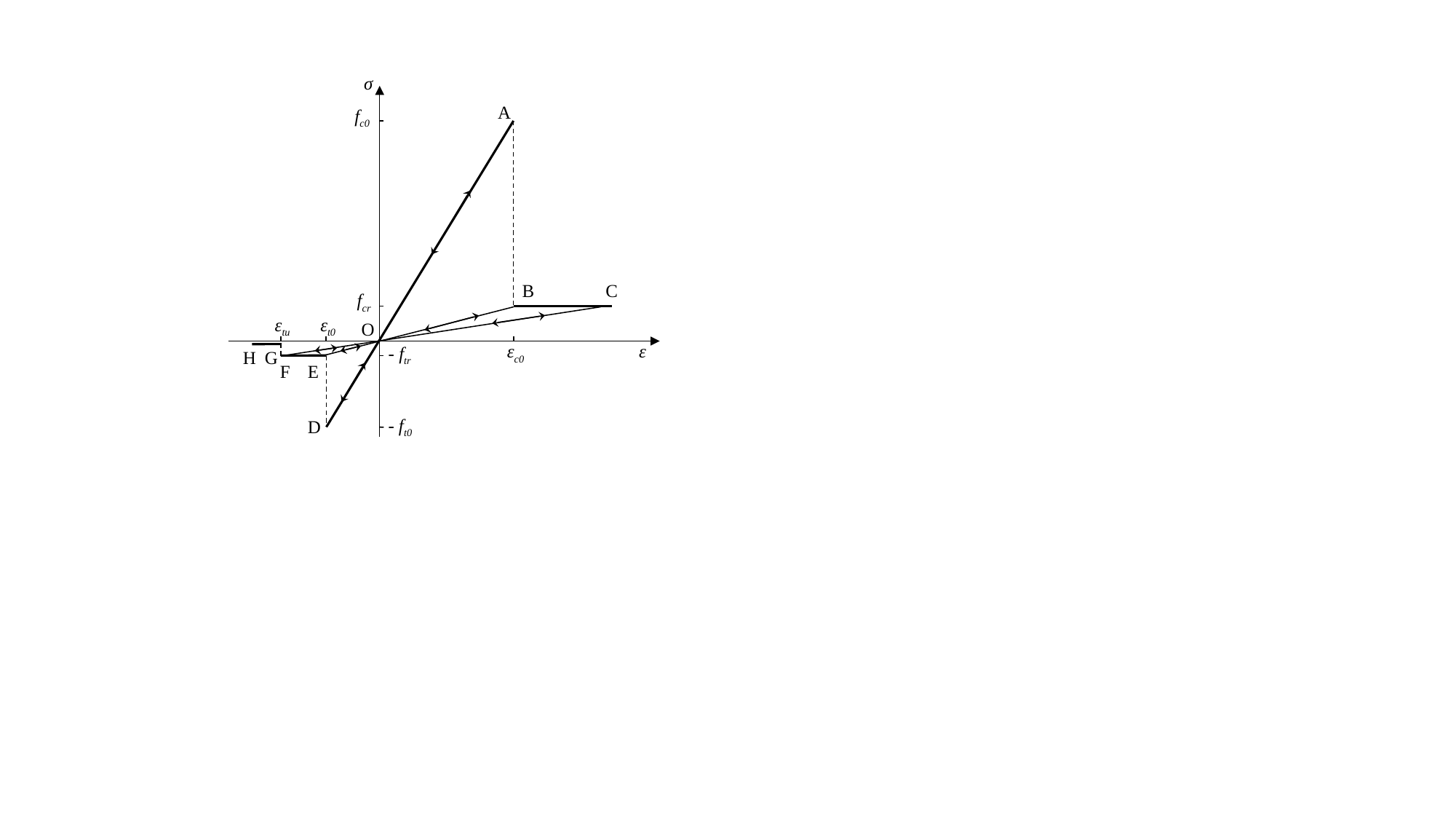

σ
A
 fc0
B
C
 fcr
 εt0
 εtu
O
ε
εc0
- ftr
H
G
F
E
- ft0
D